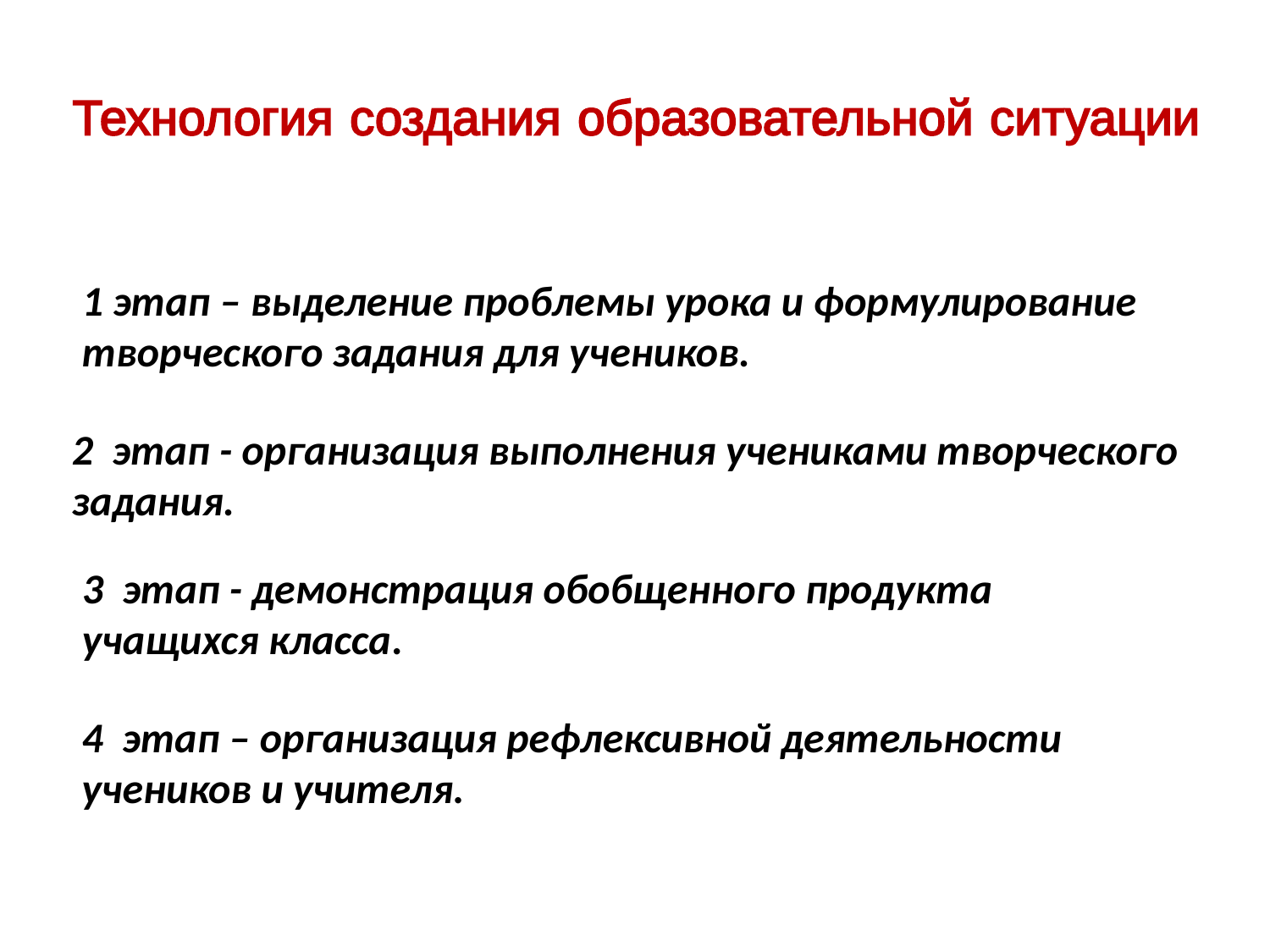

Технология создания образовательной ситуации
1 этап – выделение проблемы урока и формулирование творческого задания для учеников.
2  этап - организация выполнения учениками творческого задания.
3  этап - демонстрация обобщенного продукта учащихся класса.
4  этап – организация рефлексивной деятельности учеников и учителя.